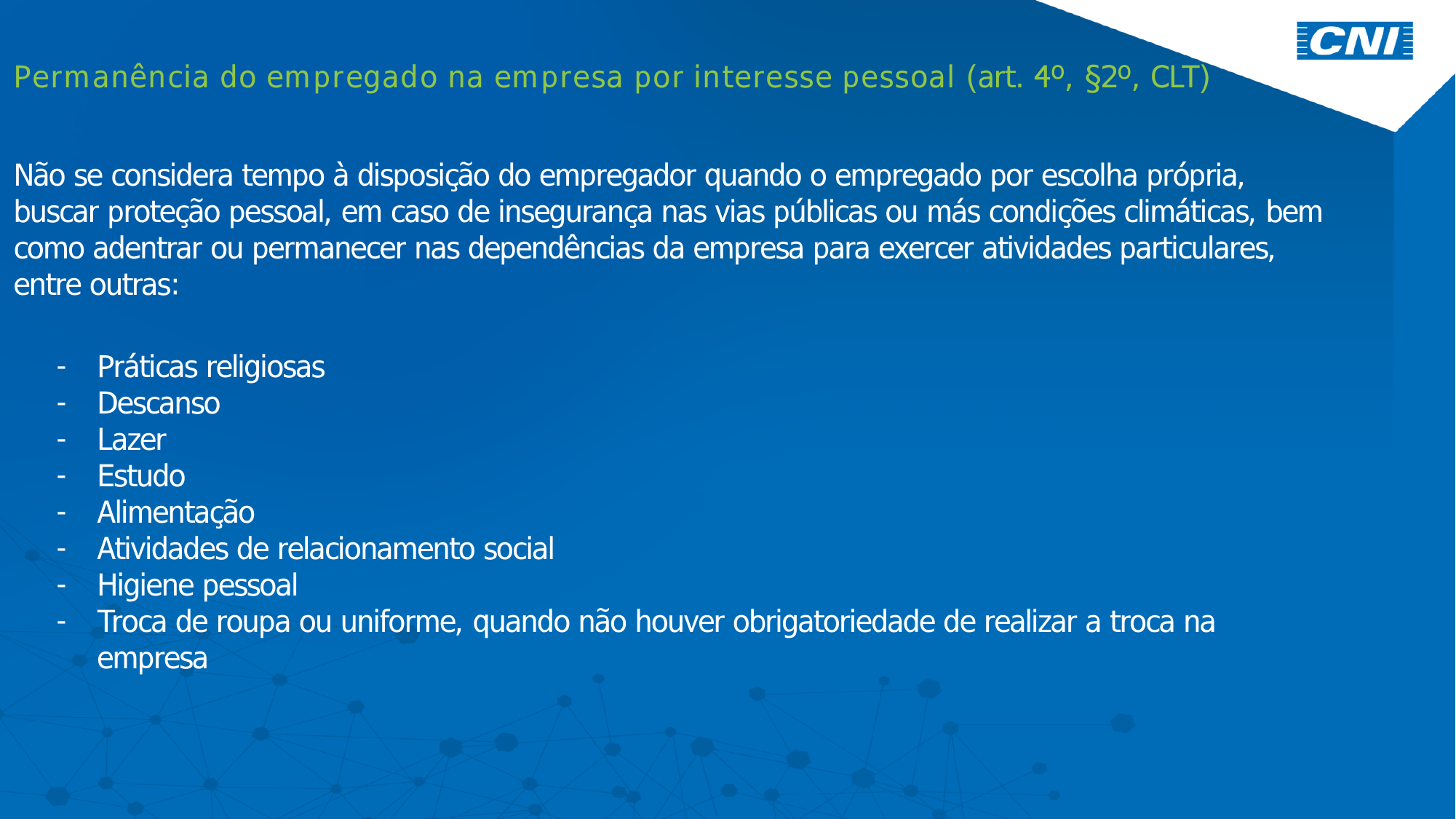

Permanência do empregado na empresa por interesse pessoal (art. 4º, §2º, CLT)

Não se considera tempo à disposição do empregador quando o empregado por escolha própria, buscar proteção pessoal, em caso de insegurança nas vias públicas ou más condições climáticas, bem como adentrar ou permanecer nas dependências da empresa para exercer atividades particulares, entre outras:

Práticas religiosas
Descanso
Lazer
Estudo
Alimentação
Atividades de relacionamento social
Higiene pessoal
Troca de roupa ou uniforme, quando não houver obrigatoriedade de realizar a troca na empresa